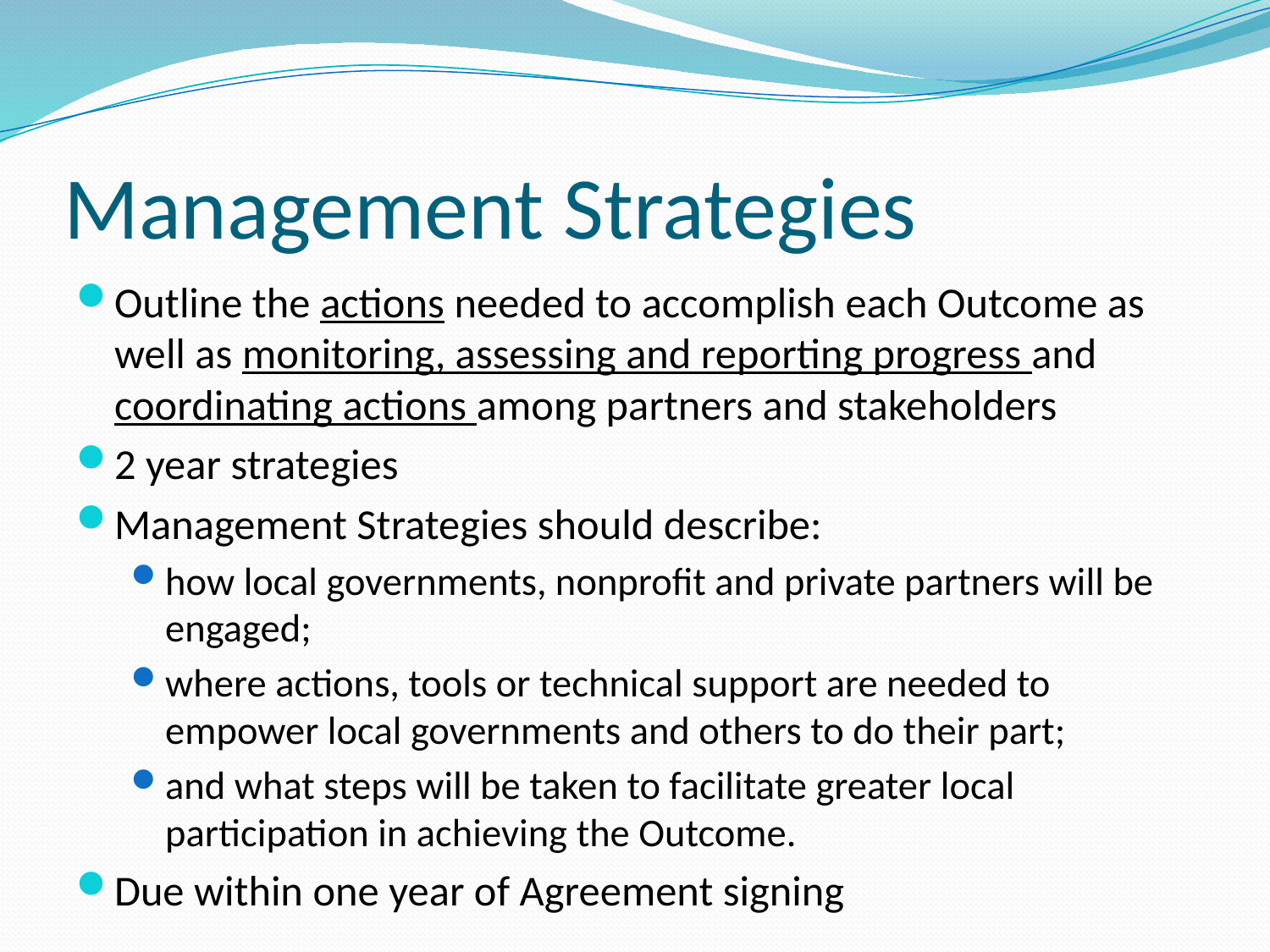

# Management Strategies
Outline the actions needed to accomplish each Outcome as well as monitoring, assessing and reporting progress and coordinating actions among partners and stakeholders
2 year strategies
Management Strategies should describe:
how local governments, nonprofit and private partners will be engaged;
where actions, tools or technical support are needed to empower local governments and others to do their part;
and what steps will be taken to facilitate greater local participation in achieving the Outcome.
Due within one year of Agreement signing